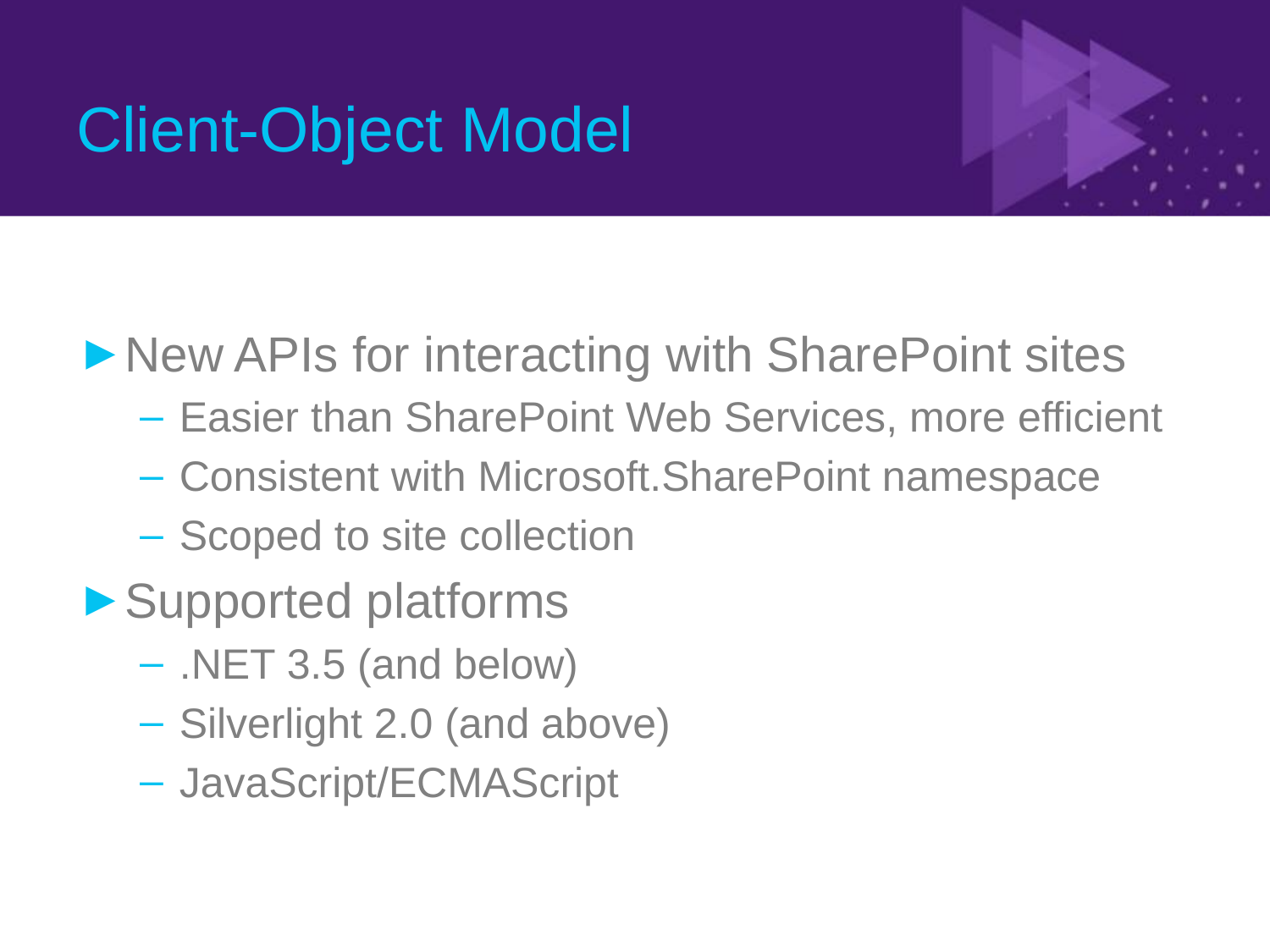

# Client-Object Model
New APIs for interacting with SharePoint sites
Easier than SharePoint Web Services, more efficient
Consistent with Microsoft.SharePoint namespace
Scoped to site collection
Supported platforms
.NET 3.5 (and below)
Silverlight 2.0 (and above)
JavaScript/ECMAScript